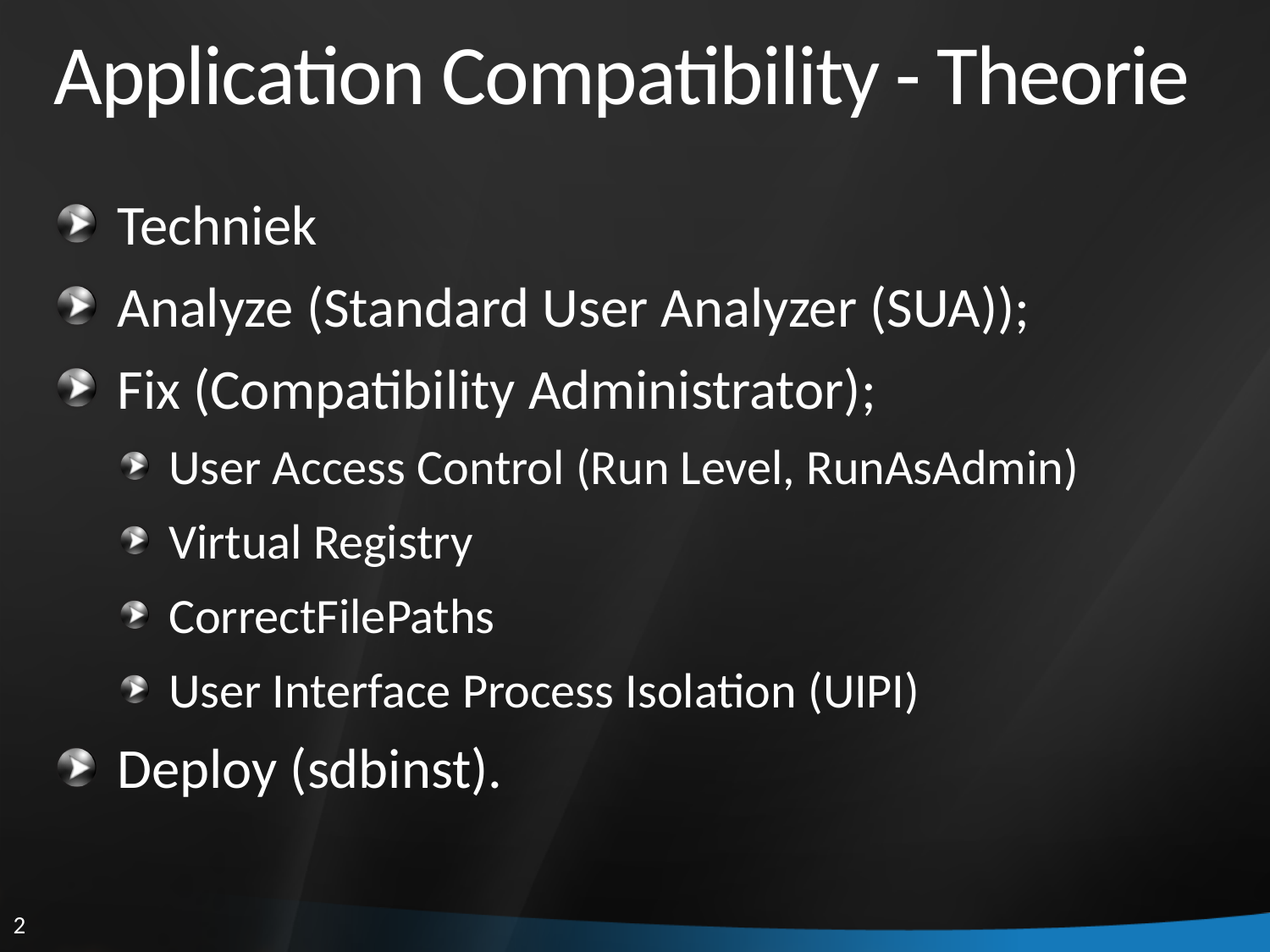

# Application Compatibility - Theorie
Techniek
Analyze (Standard User Analyzer (SUA));
Fix (Compatibility Administrator);
User Access Control (Run Level, RunAsAdmin)
Virtual Registry
CorrectFilePaths
User Interface Process Isolation (UIPI)
Deploy (sdbinst).